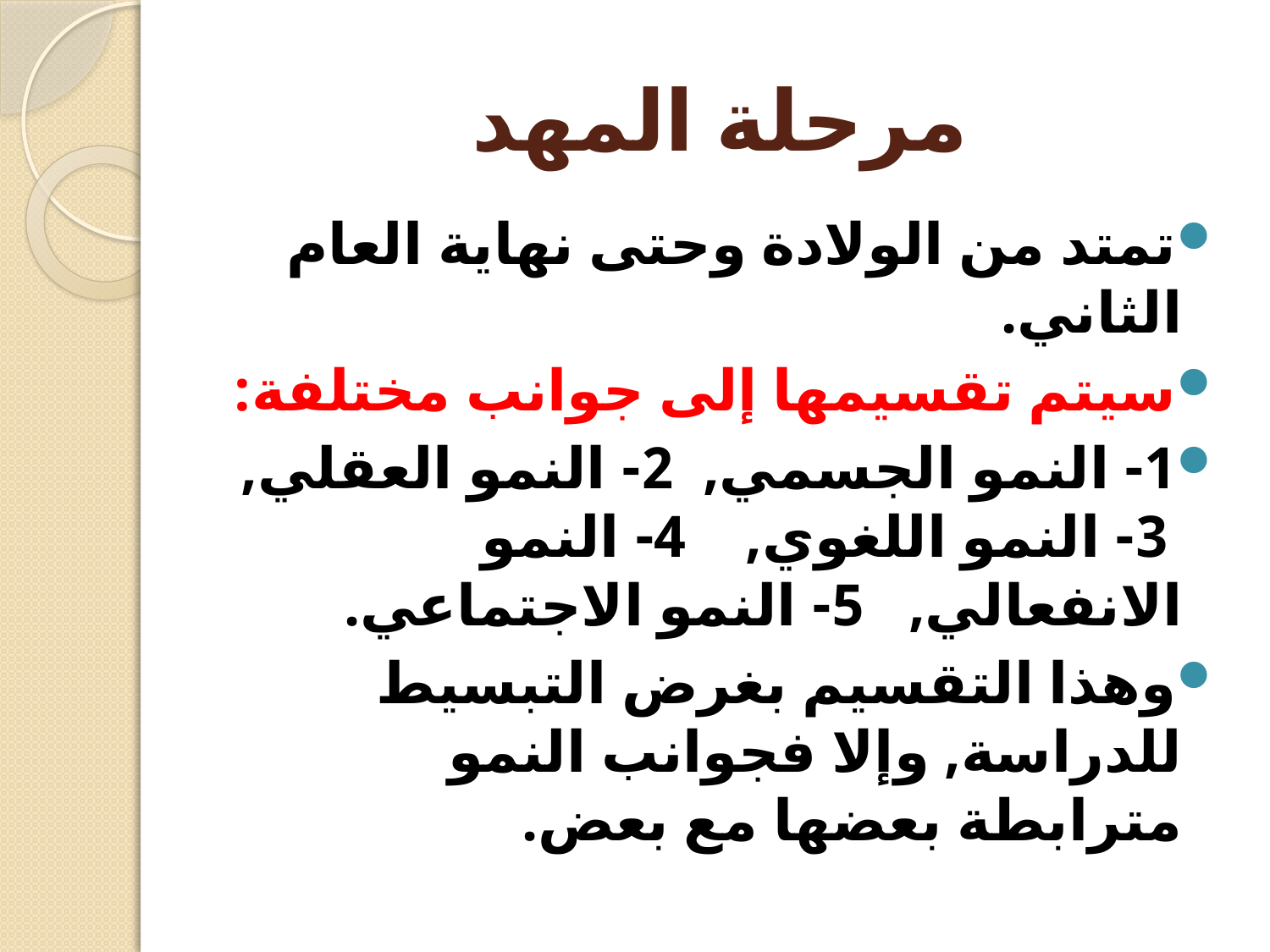

# مرحلة المهد
تمتد من الولادة وحتى نهاية العام الثاني.
سيتم تقسيمها إلى جوانب مختلفة:
1- النمو الجسمي,  2- النمو العقلي,   3- النمو اللغوي,    4- النمو الانفعالي,   5- النمو الاجتماعي.
وهذا التقسيم بغرض التبسيط للدراسة, وإلا فجوانب النمو مترابطة بعضها مع بعض.